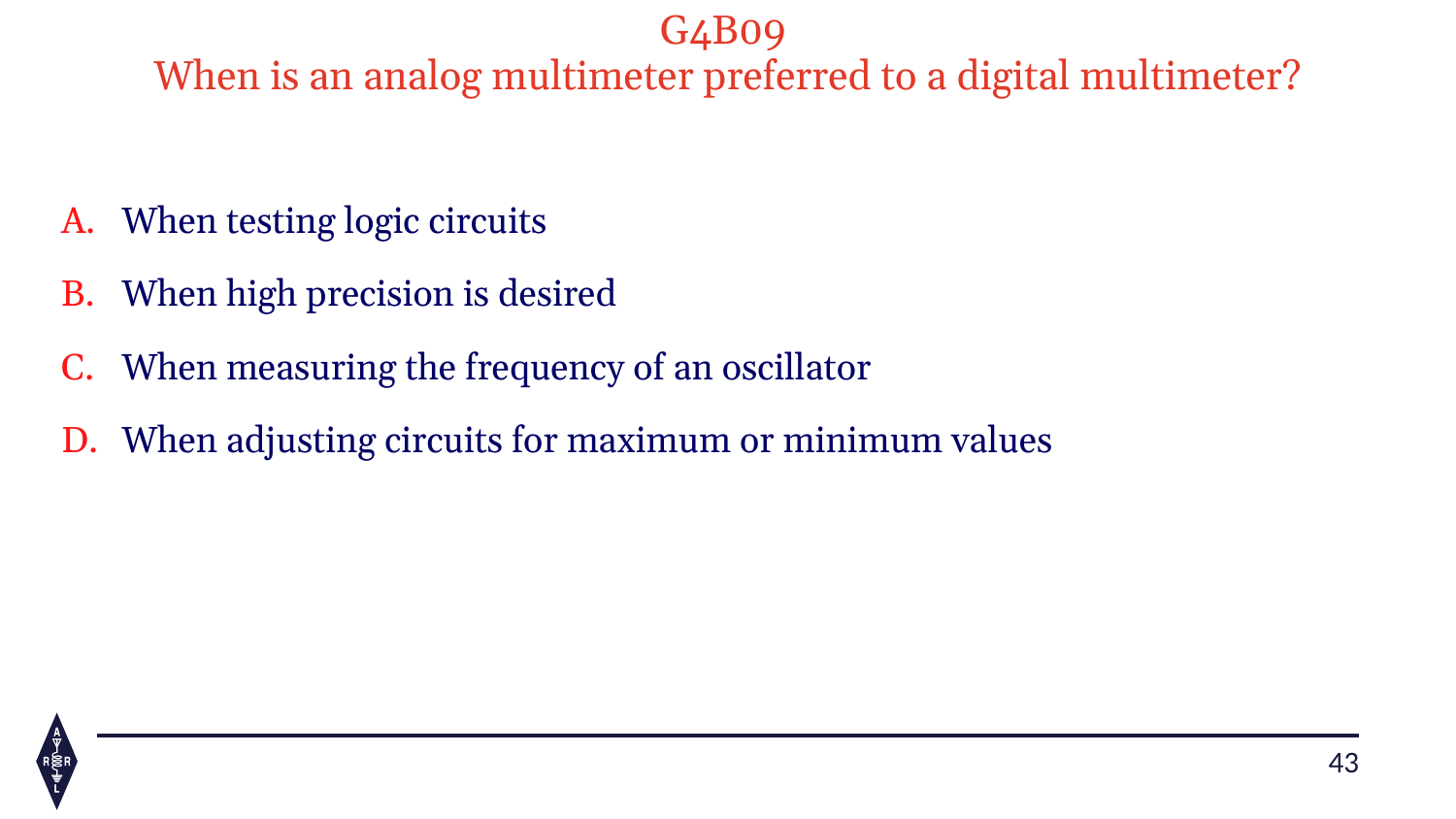

G4B09
When is an analog multimeter preferred to a digital multimeter?
When testing logic circuits
When high precision is desired
When measuring the frequency of an oscillator
When adjusting circuits for maximum or minimum values

43